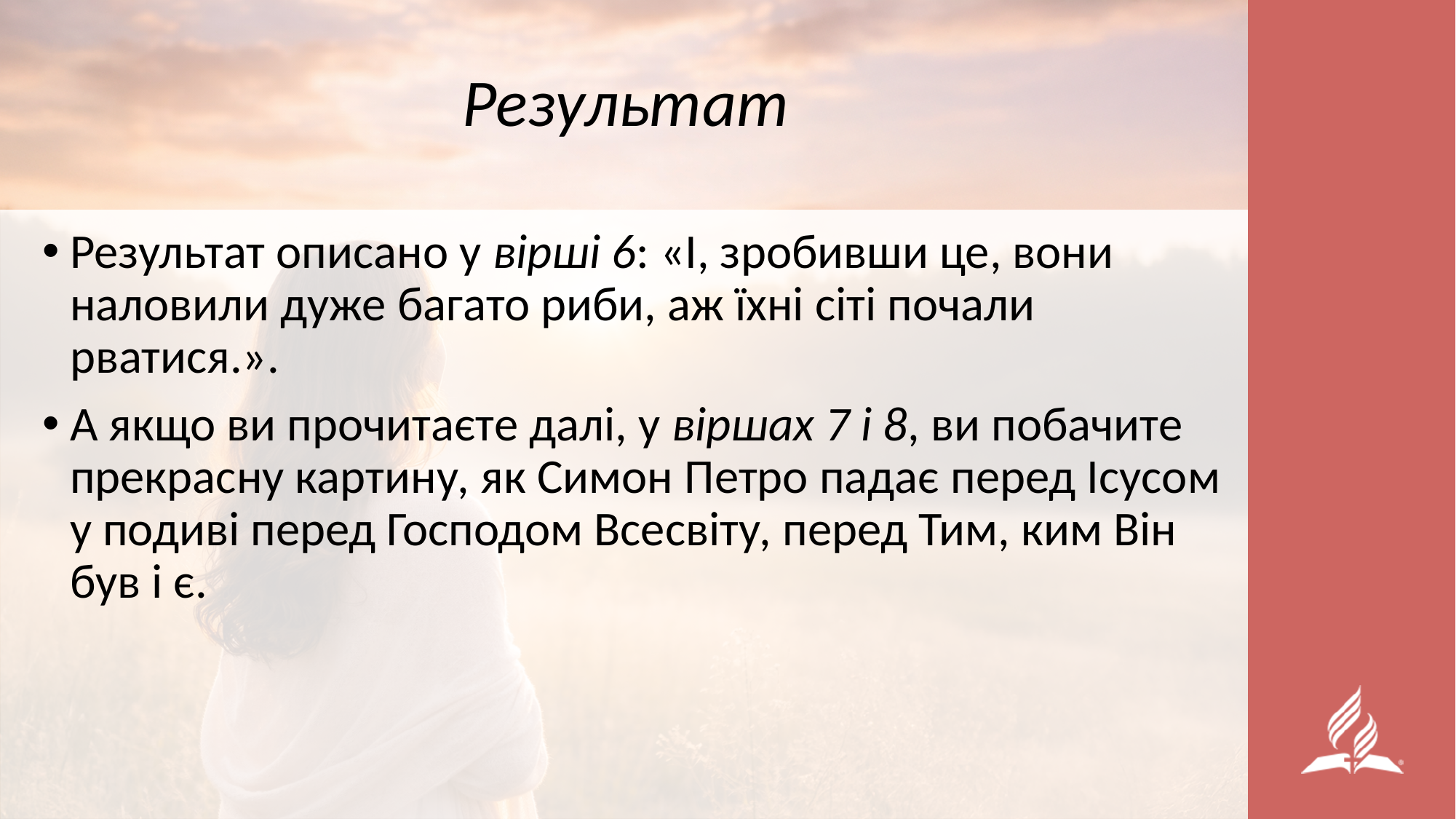

# Результат
Результат описано у вірші 6: «І, зробивши це, вони наловили дуже багато риби, аж їхні сіті почали рватися.».
А якщо ви прочитаєте далі, у віршах 7 і 8, ви побачите прекрасну картину, як Симон Петро падає перед Ісусом у подиві перед Господом Всесвіту, перед Тим, ким Він був і є.